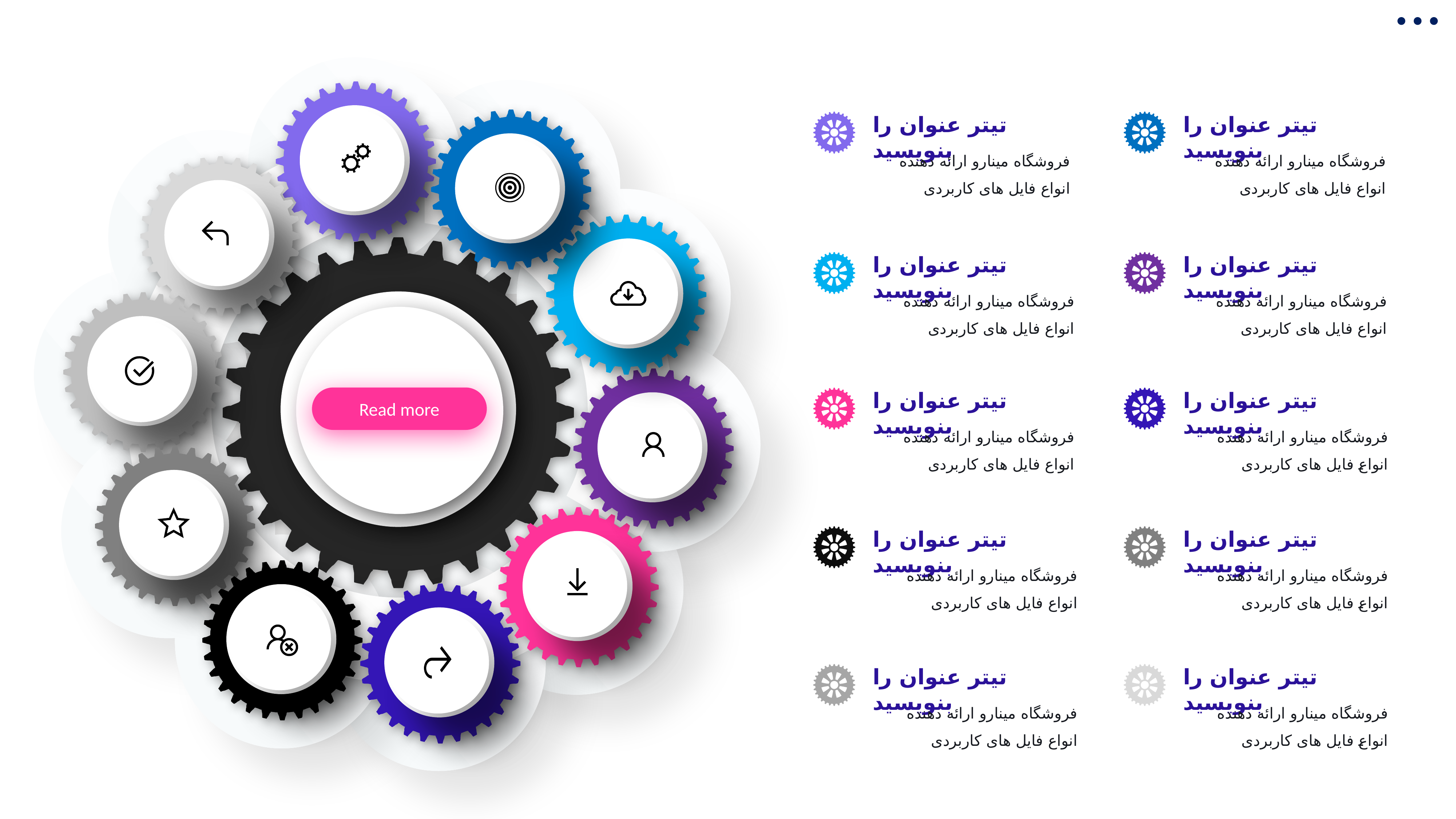

تیتر عنوان را بنویسید
فروشگاه مینارو ارائه دهنده انواع فایل های کاربردی

تیتر عنوان را بنویسید
فروشگاه مینارو ارائه دهنده انواع فایل های کاربردی

تیتر عنوان را بنویسید
فروشگاه مینارو ارائه دهنده انواع فایل های کاربردی

تیتر عنوان را بنویسید
فروشگاه مینارو ارائه دهنده انواع فایل های کاربردی

Read more

تیتر عنوان را بنویسید
فروشگاه مینارو ارائه دهنده انواع فایل های کاربردی

تیتر عنوان را بنویسید
فروشگاه مینارو ارائه دهنده انواع فایل های کاربردی

تیتر عنوان را بنویسید
فروشگاه مینارو ارائه دهنده انواع فایل های کاربردی

تیتر عنوان را بنویسید
فروشگاه مینارو ارائه دهنده انواع فایل های کاربردی

تیتر عنوان را بنویسید
فروشگاه مینارو ارائه دهنده انواع فایل های کاربردی

تیتر عنوان را بنویسید
فروشگاه مینارو ارائه دهنده انواع فایل های کاربردی